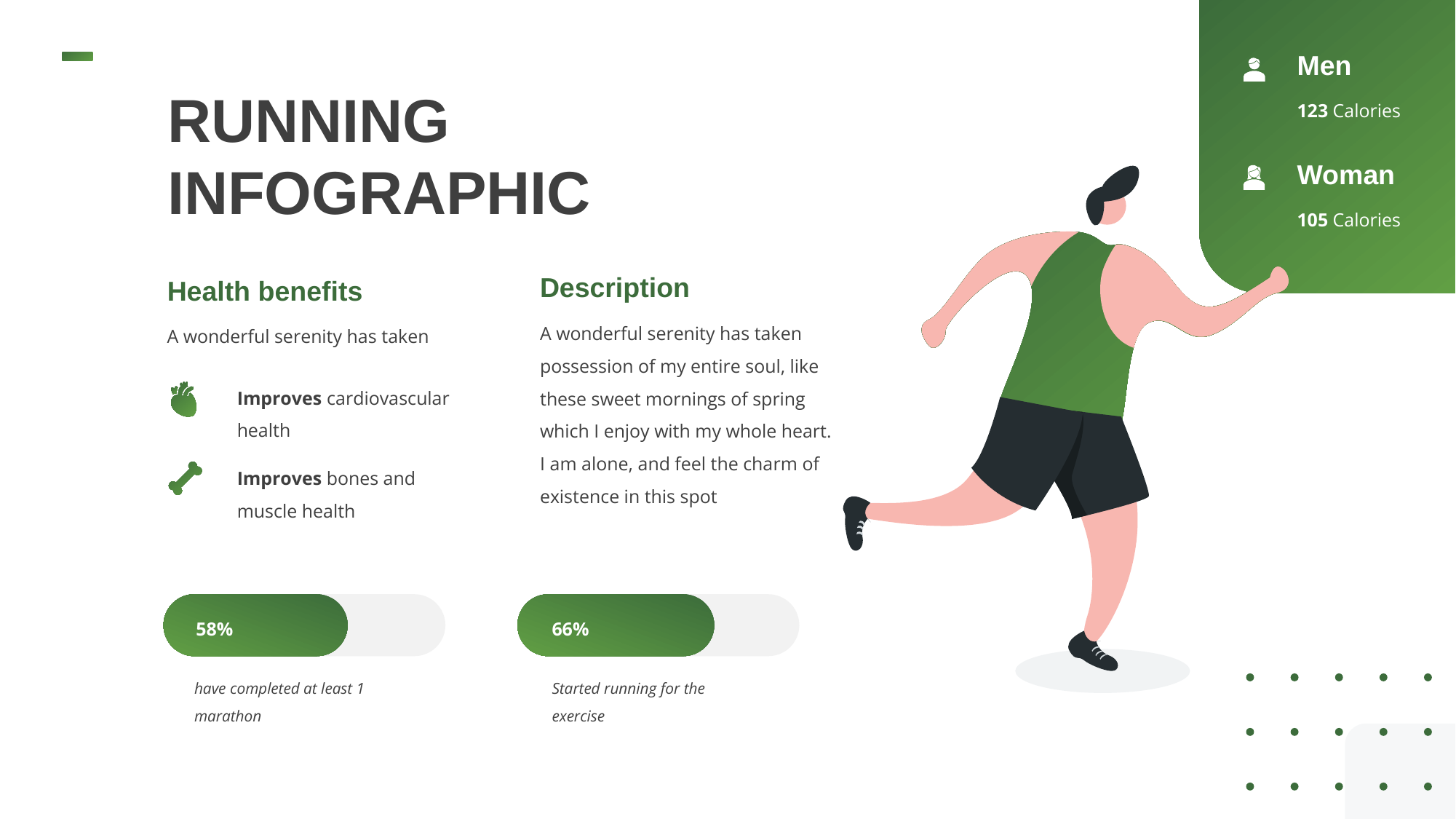

Men

RUNNING
INFOGRAPHIC
123 Calories
Woman

105 Calories
Description
Health benefits
A wonderful serenity has taken possession of my entire soul, like these sweet mornings of spring which I enjoy with my whole heart. I am alone, and feel the charm of existence in this spot
A wonderful serenity has taken
Improves cardiovascular health

Improves bones and muscle health

58%
66%

have completed at least 1 marathon
Started running for the exercise